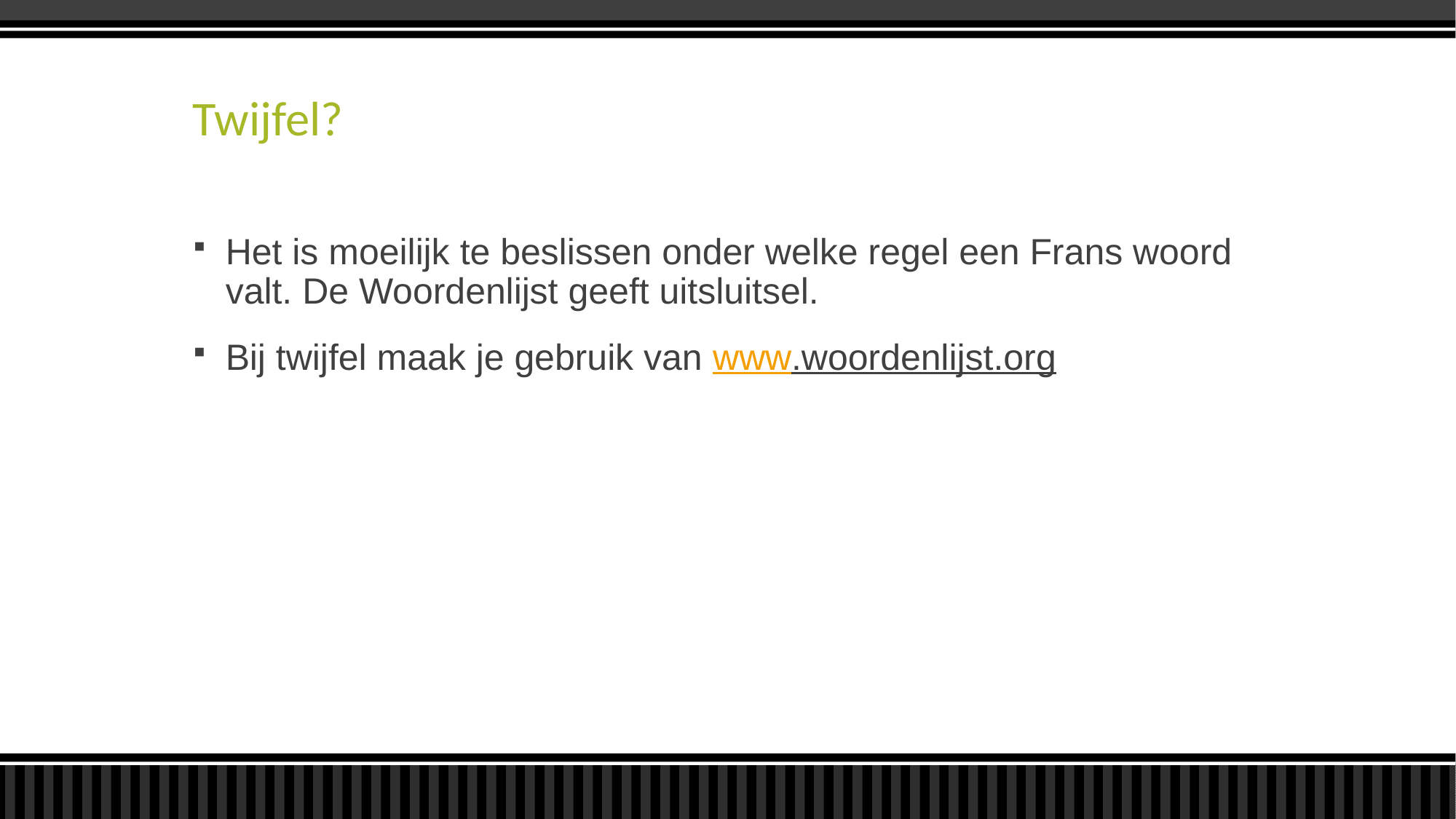

# Twijfel?
Het is moeilijk te beslissen onder welke regel een Frans woord valt. De Woordenlijst geeft uitsluitsel.
Bij twijfel maak je gebruik van www.woordenlijst.org